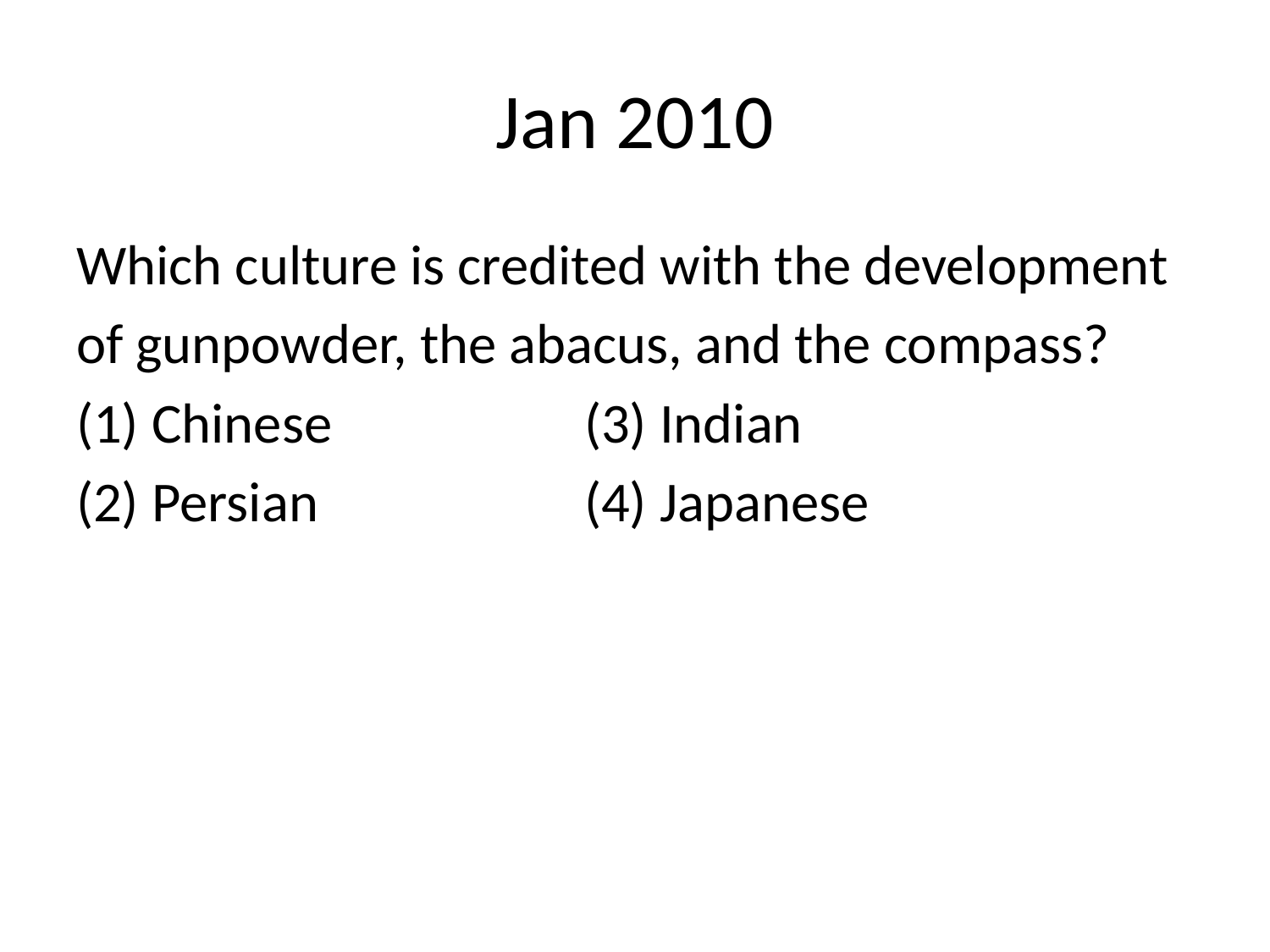

# Jan 2010
Which culture is credited with the development
of gunpowder, the abacus, and the compass?
(1) Chinese 		(3) Indian
(2) Persian 		(4) Japanese